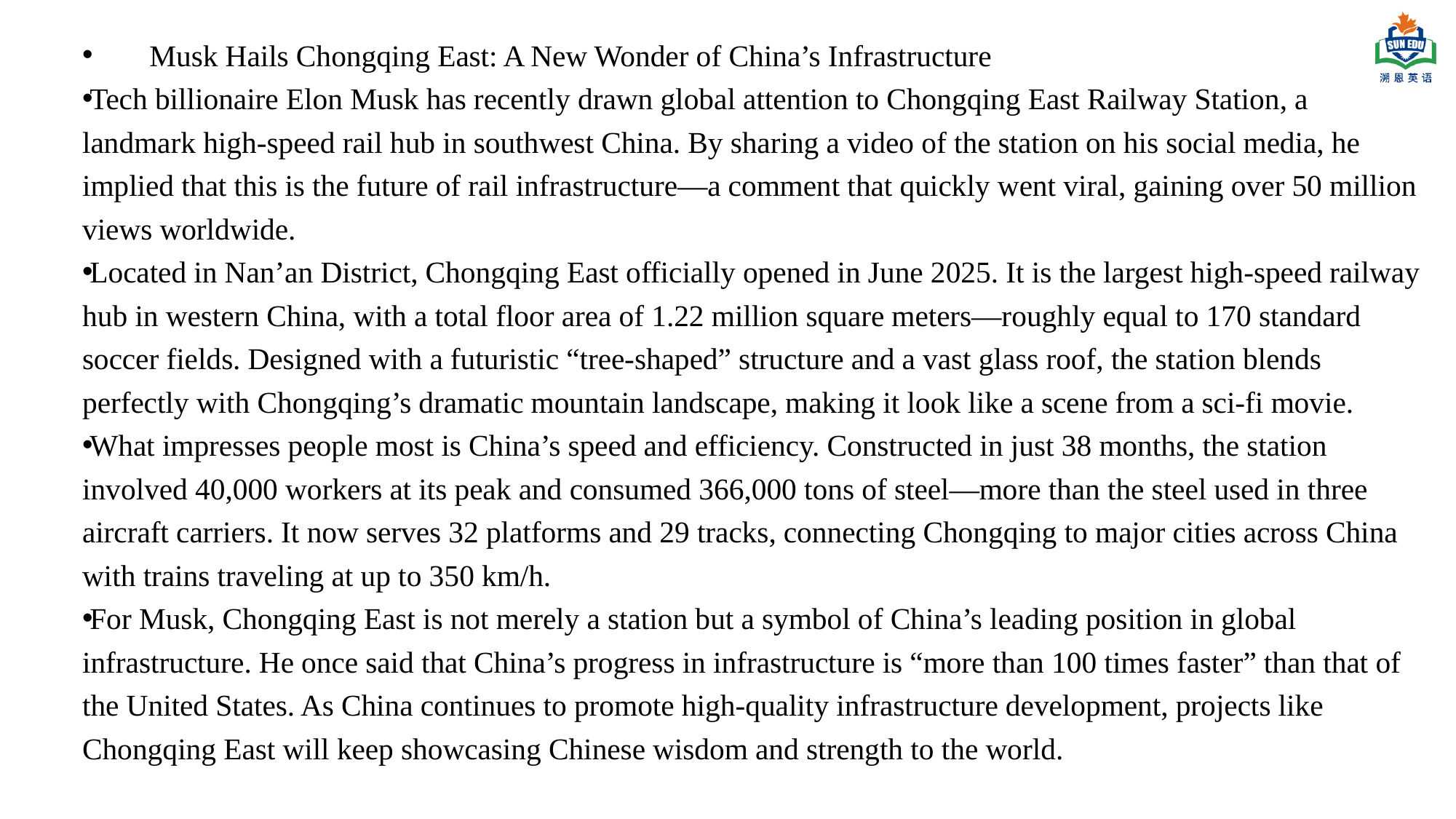

Musk Hails Chongqing East: A New Wonder of China’s Infrastructure
Tech billionaire Elon Musk has recently drawn global attention to Chongqing East Railway Station, a landmark high-speed rail hub in southwest China. By sharing a video of the station on his social media, he implied that this is the future of rail infrastructure—a comment that quickly went viral, gaining over 50 million views worldwide.
Located in Nan’an District, Chongqing East officially opened in June 2025. It is the largest high-speed railway hub in western China, with a total floor area of 1.22 million square meters—roughly equal to 170 standard soccer fields. Designed with a futuristic “tree-shaped” structure and a vast glass roof, the station blends perfectly with Chongqing’s dramatic mountain landscape, making it look like a scene from a sci-fi movie.
What impresses people most is China’s speed and efficiency. Constructed in just 38 months, the station involved 40,000 workers at its peak and consumed 366,000 tons of steel—more than the steel used in three aircraft carriers. It now serves 32 platforms and 29 tracks, connecting Chongqing to major cities across China with trains traveling at up to 350 km/h.
For Musk, Chongqing East is not merely a station but a symbol of China’s leading position in global infrastructure. He once said that China’s progress in infrastructure is “more than 100 times faster” than that of the United States. As China continues to promote high-quality infrastructure development, projects like Chongqing East will keep showcasing Chinese wisdom and strength to the world.